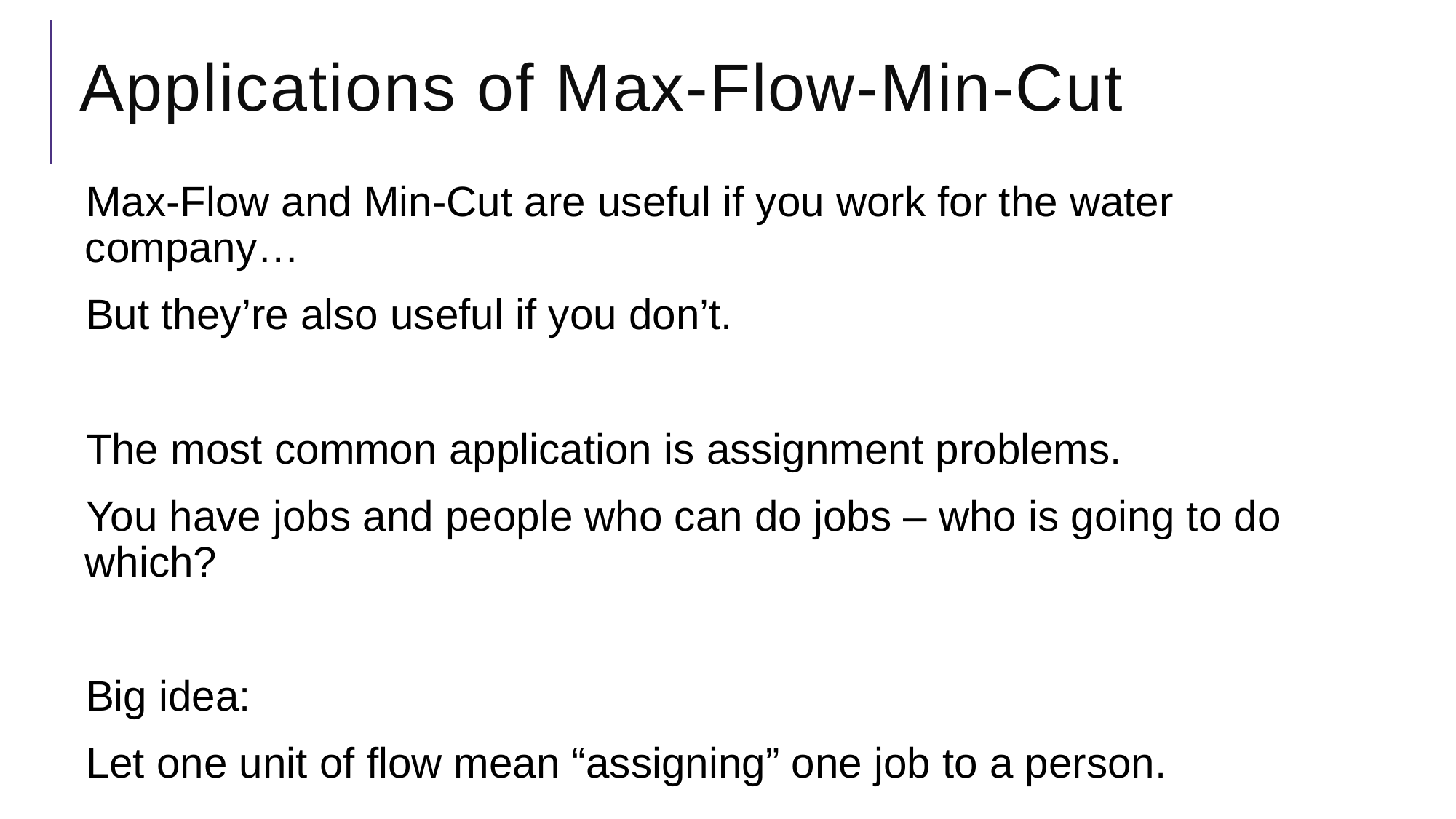

# Applications of Max-Flow-Min-Cut
Max-Flow and Min-Cut are useful if you work for the water company…
But they’re also useful if you don’t.

The most common application is assignment problems.
You have jobs and people who can do jobs – who is going to do which?

Big idea:
Let one unit of flow mean “assigning” one job to a person.